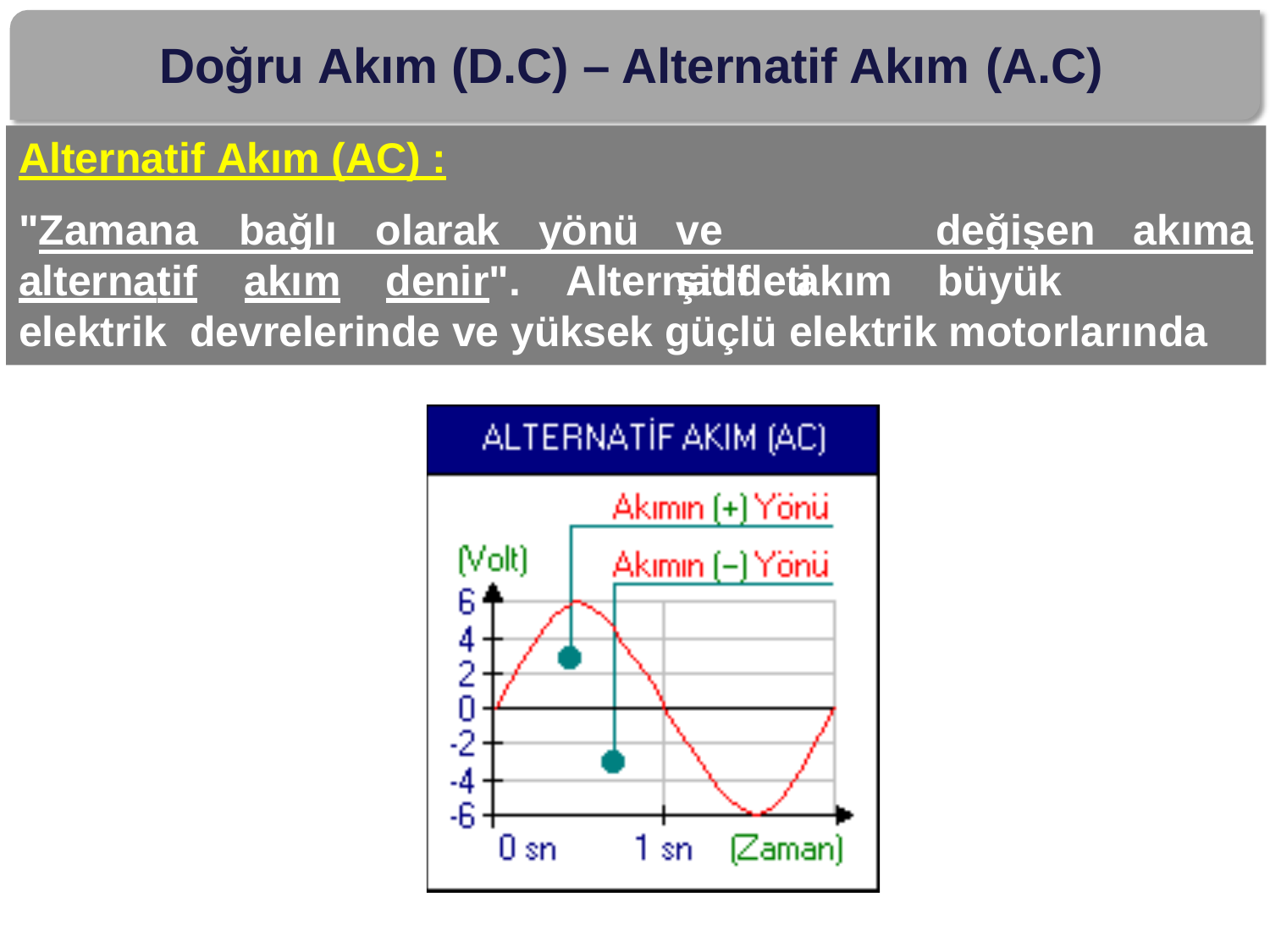

# Doğru Akım (D.C) – Alternatif Akım (A.C)

Alternatif Akım (AC) :
"Zamana	bağlı	olarak	yönü
ve	şiddeti
değişen
akıma

alternatif	akım	denir".	Alternatif	akım	büyük	elektrik  devrelerinde ve yüksek güçlü elektrik motorlarında kullanılır.